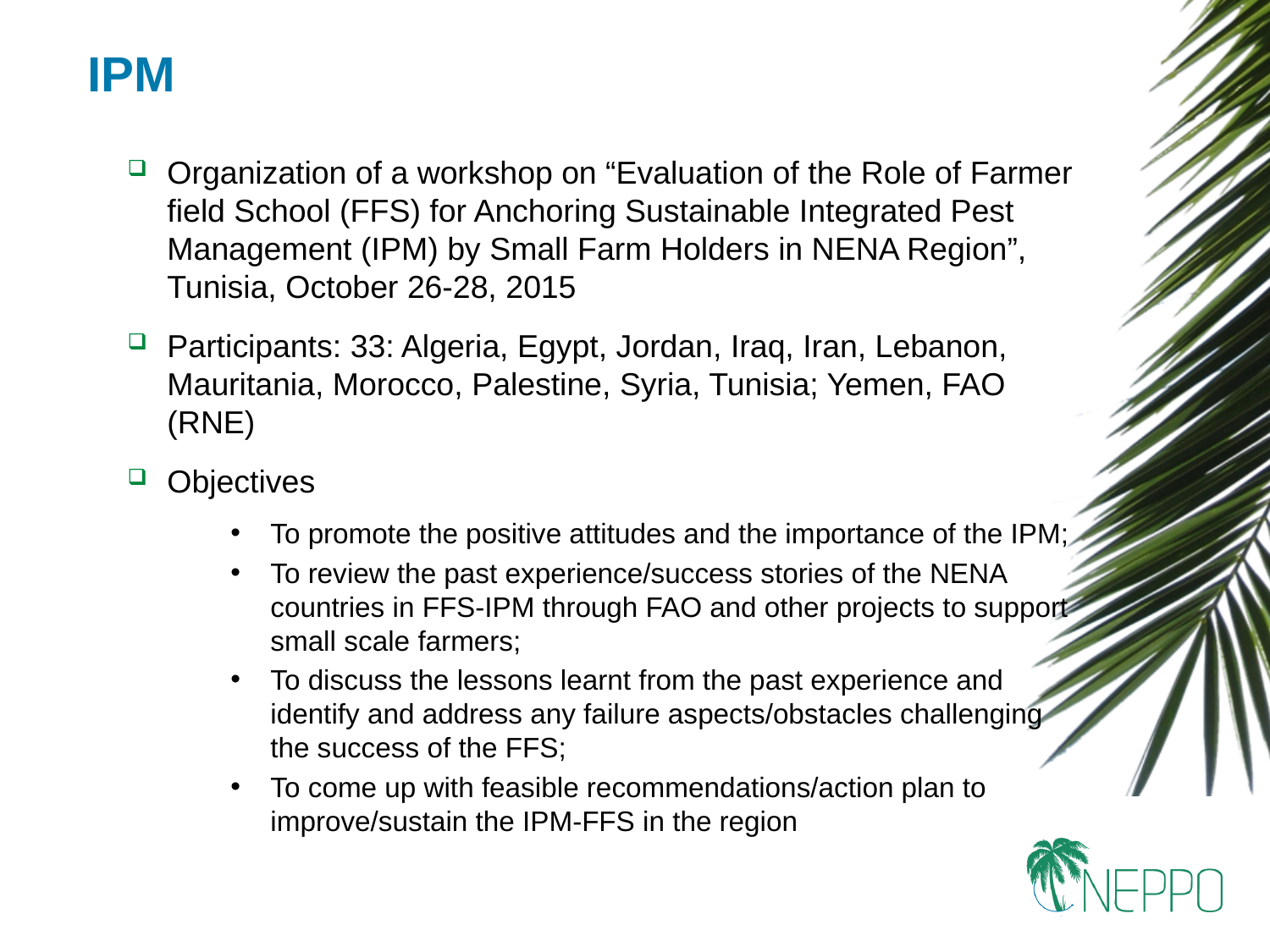

# IPM
Organization of a workshop on “Evaluation of the Role of Farmer field School (FFS) for Anchoring Sustainable Integrated Pest Management (IPM) by Small Farm Holders in NENA Region”, Tunisia, October 26-28, 2015
Participants: 33: Algeria, Egypt, Jordan, Iraq, Iran, Lebanon, Mauritania, Morocco, Palestine, Syria, Tunisia; Yemen, FAO (RNE)
Objectives
To promote the positive attitudes and the importance of the IPM;
To review the past experience/success stories of the NENA countries in FFS-IPM through FAO and other projects to support small scale farmers;
To discuss the lessons learnt from the past experience and identify and address any failure aspects/obstacles challenging the success of the FFS;
To come up with feasible recommendations/action plan to improve/sustain the IPM-FFS in the region